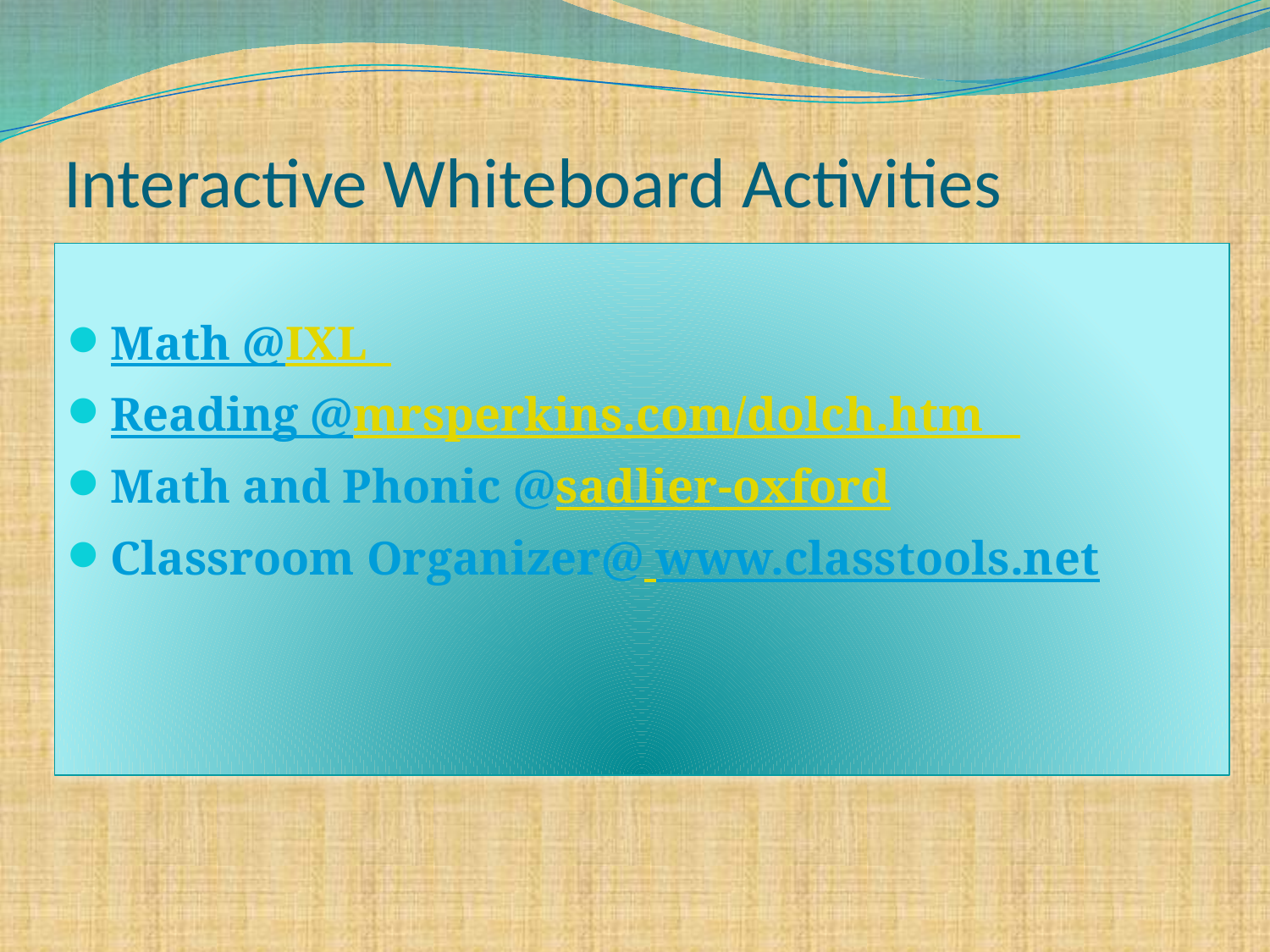

# Interactive Whiteboard Activities

Math @IXL
Reading @mrsperkins.com/dolch.htm
Math and Phonic @sadlier-oxford
Classroom Organizer@ www.classtools.net